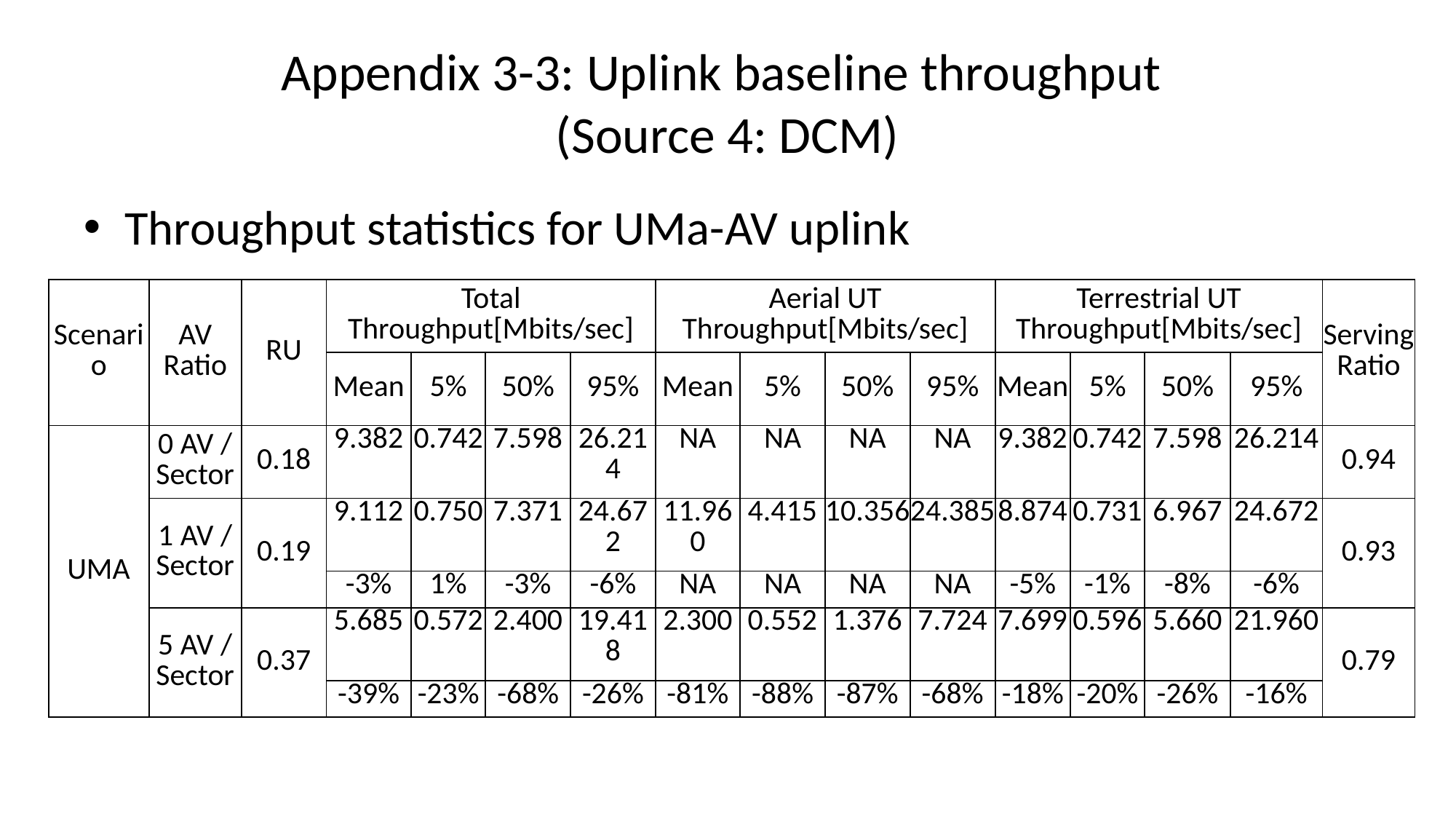

# Appendix 3-3: Uplink baseline throughput (Source 4: DCM)
Throughput statistics for UMa-AV uplink
| Scenario | AV Ratio | RU | Total Throughput[Mbits/sec] |  |  |  | Aerial UT Throughput[Mbits/sec] |  |  |  | Terrestrial UT Throughput[Mbits/sec] |  |  |  | Serving Ratio |
| --- | --- | --- | --- | --- | --- | --- | --- | --- | --- | --- | --- | --- | --- | --- | --- |
|  |  |  | Mean | 5% | 50% | 95% | Mean | 5% | 50% | 95% | Mean | 5% | 50% | 95% |  |
| UMA | 0 AV / Sector | 0.18 | 9.382 | 0.742 | 7.598 | 26.214 | NA | NA | NA | NA | 9.382 | 0.742 | 7.598 | 26.214 | 0.94 |
|  | 1 AV / Sector | 0.19 | 9.112 | 0.750 | 7.371 | 24.672 | 11.960 | 4.415 | 10.356 | 24.385 | 8.874 | 0.731 | 6.967 | 24.672 | 0.93 |
|  |  |  | -3% | 1% | -3% | -6% | NA | NA | NA | NA | -5% | -1% | -8% | -6% |  |
|  | 5 AV / Sector | 0.37 | 5.685 | 0.572 | 2.400 | 19.418 | 2.300 | 0.552 | 1.376 | 7.724 | 7.699 | 0.596 | 5.660 | 21.960 | 0.79 |
|  |  |  | -39% | -23% | -68% | -26% | -81% | -88% | -87% | -68% | -18% | -20% | -26% | -16% |  |